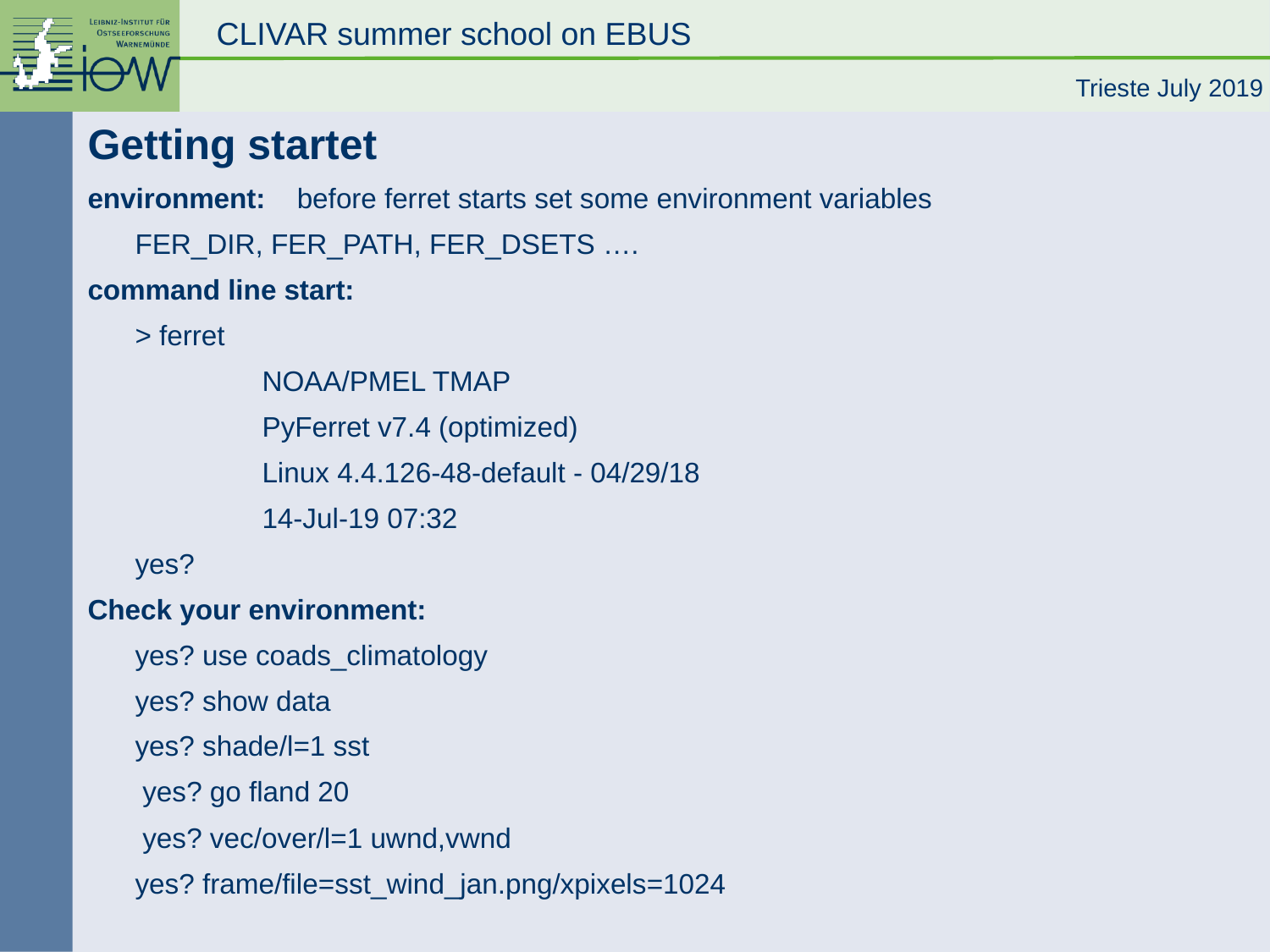

Getting startet
environment:    before ferret starts set some environment variables
	FER_DIR, FER_PATH, FER_DSETS ….
command line start:
	> ferret
       	NOAA/PMEL TMAP
        	PyFerret v7.4 (optimized)
        	Linux 4.4.126-48-default - 04/29/18
        	14-Jul-19 07:32
	yes?
Check your environment:
	yes? use coads_climatology
	yes? show data
	yes? shade/l=1 sst
       yes? go fland 20
       yes? vec/over/l=1 uwnd,vwnd
	yes? frame/file=sst_wind_jan.png/xpixels=1024